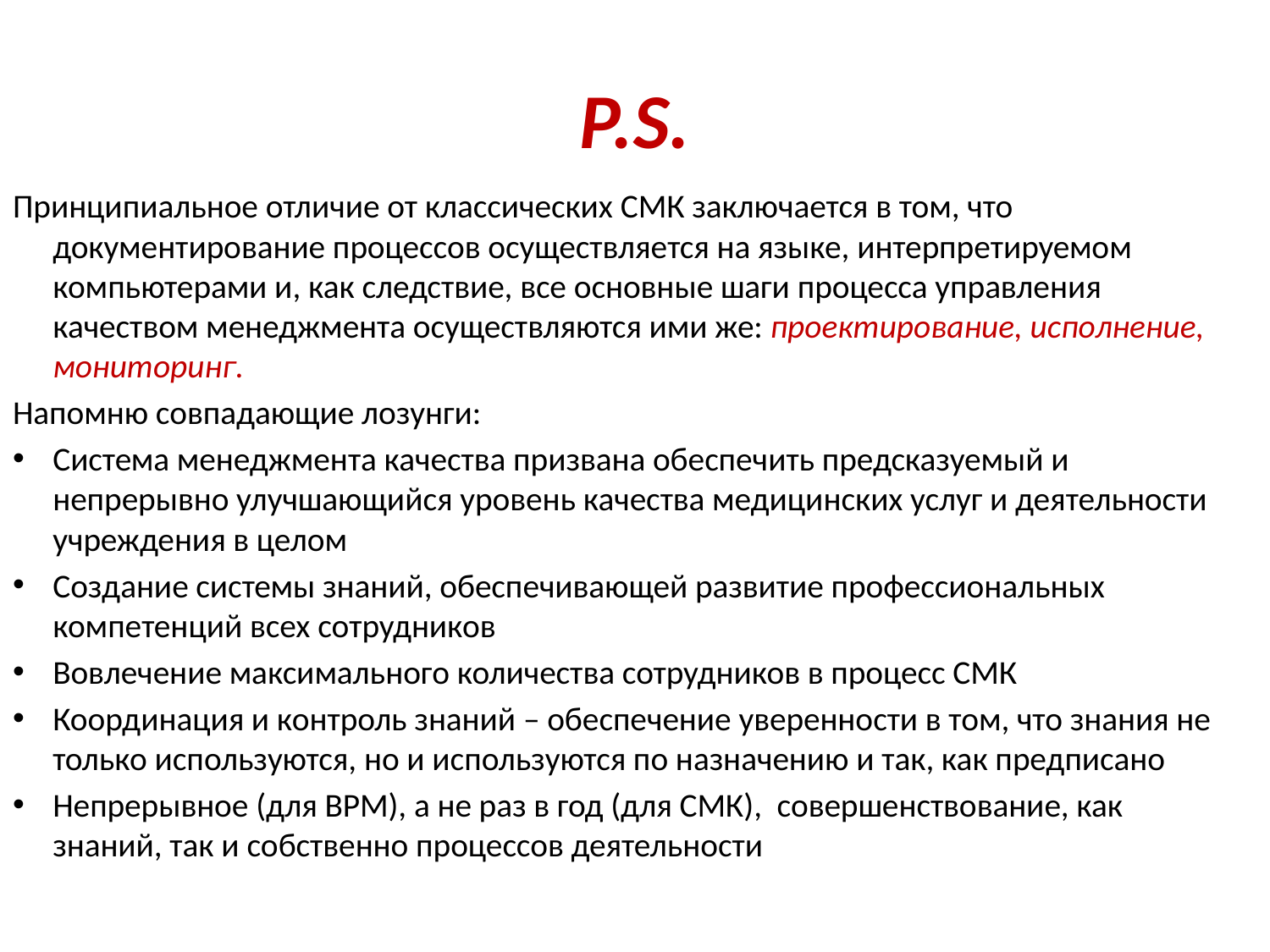

# P.S.
Принципиальное отличие от классических СМК заключается в том, что документирование процессов осуществляется на языке, интерпретируемом компьютерами и, как следствие, все основные шаги процесса управления качеством менеджмента осуществляются ими же: проектирование, исполнение, мониторинг.
Напомню совпадающие лозунги:
Система менеджмента качества призвана обеспечить предсказуемый и непрерывно улучшающийся уровень качества медицинских услуг и деятельности учреждения в целом
Создание системы знаний, обеспечивающей развитие профессиональных компетенций всех сотрудников
Вовлечение максимального количества сотрудников в процесс СМК
Координация и контроль знаний – обеспечение уверенности в том, что знания не только используются, но и используются по назначению и так, как предписано
Непрерывное (для BPM), а не раз в год (для СМК),  совершенствование, как знаний, так и собственно процессов деятельности